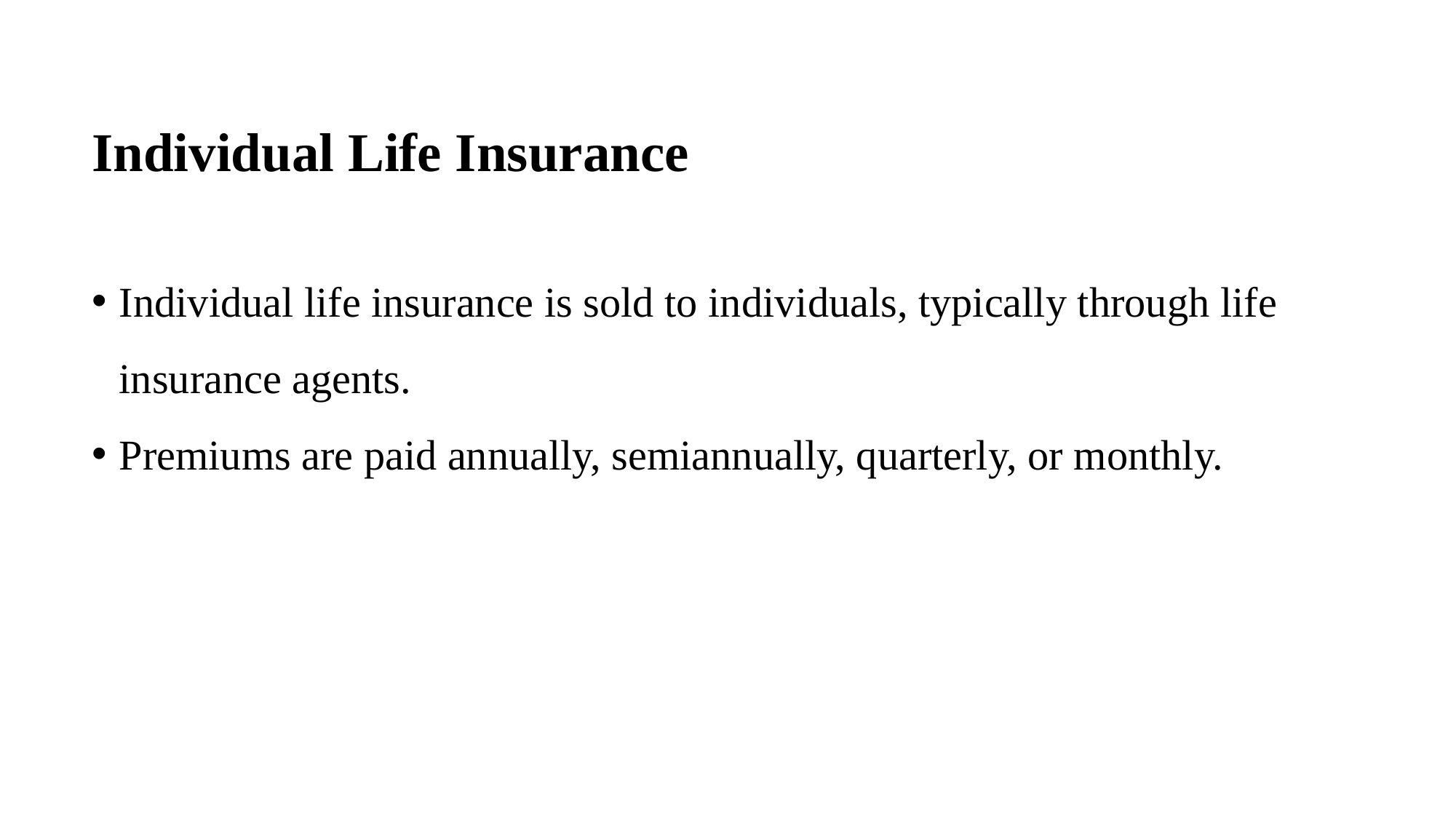

# Individual Life Insurance
Individual life insurance is sold to individuals, typically through life insurance agents.
Premiums are paid annually, semiannually, quarterly, or monthly.